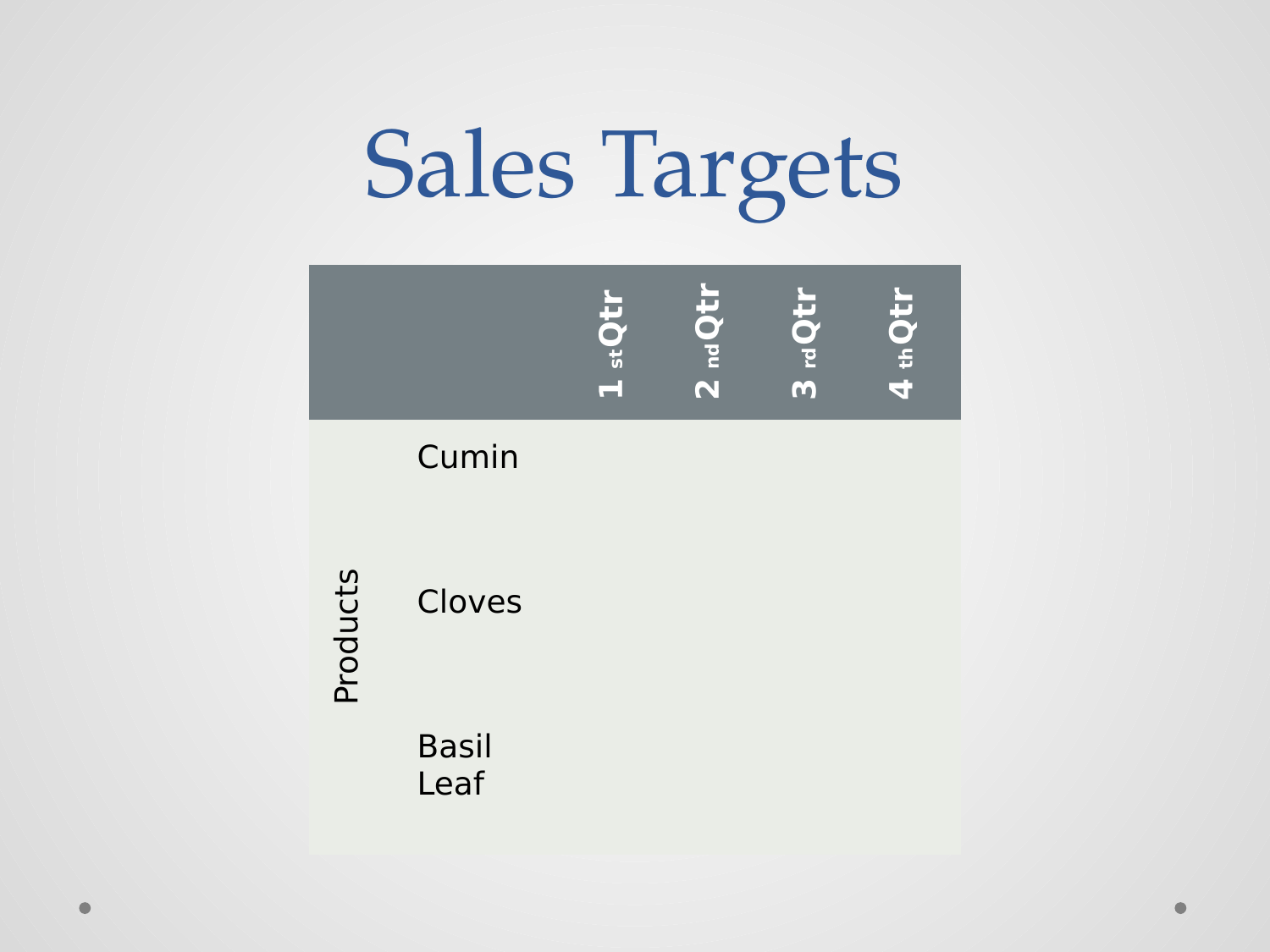

# Sales Targets
|  |  | 1st Qtr | 2nd Qtr | 3rd Qtr | 4th Qtr |
| --- | --- | --- | --- | --- | --- |
| Products | Cumin |  |  |  |  |
|  | Cloves |  |  |  |  |
|  | Basil Leaf |  |  |  |  |